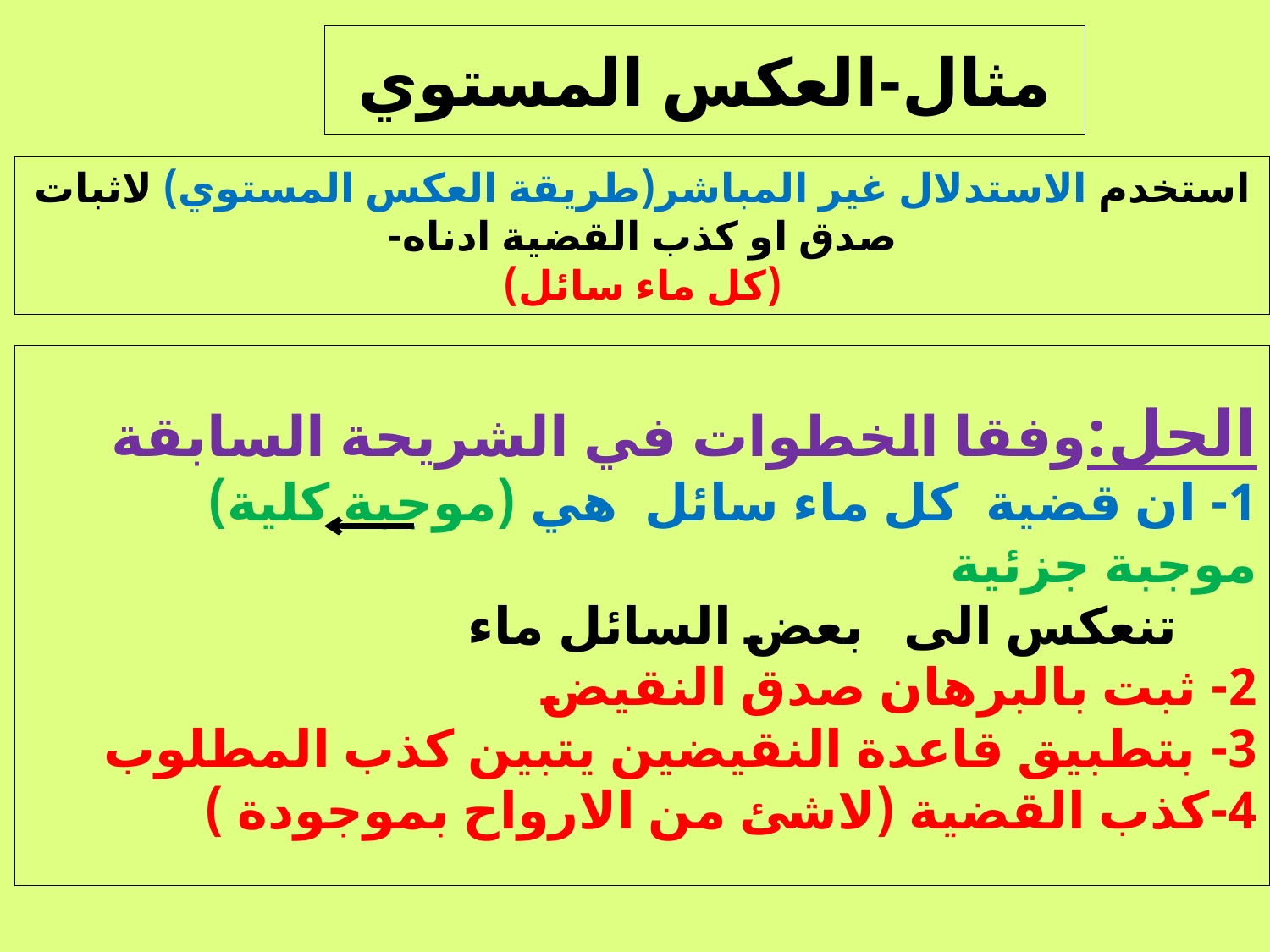

# مثال-العكس المستوي
استخدم الاستدلال غير المباشر(طريقة العكس المستوي) لاثبات صدق او كذب القضية ادناه-
(كل ماء سائل)
الحل:وفقا الخطوات في الشريحة السابقة
1- ان قضية  كل ماء سائل  هي (موجبة كلية)          موجبة جزئية
      تنعكس الى   بعض السائل ماء
2- ثبت بالبرهان صدق النقيض
3- بتطبيق قاعدة النقيضين يتبين كذب المطلوب
4-كذب القضية (لاشئ من الارواح بموجودة )